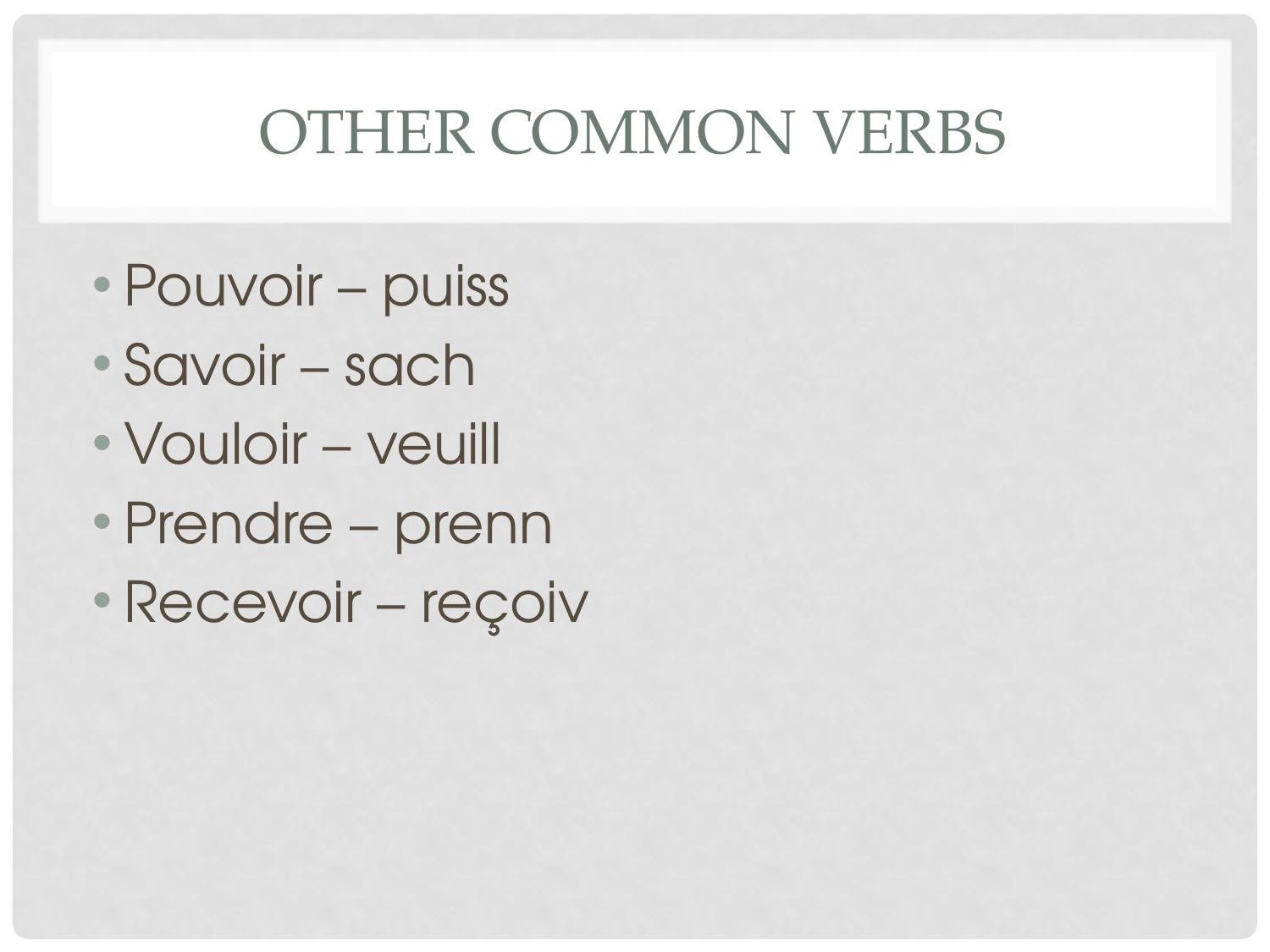

# Other common verbs
Pouvoir – puiss
Savoir – sach
Vouloir – veuill
Prendre – prenn
Recevoir – reçoiv